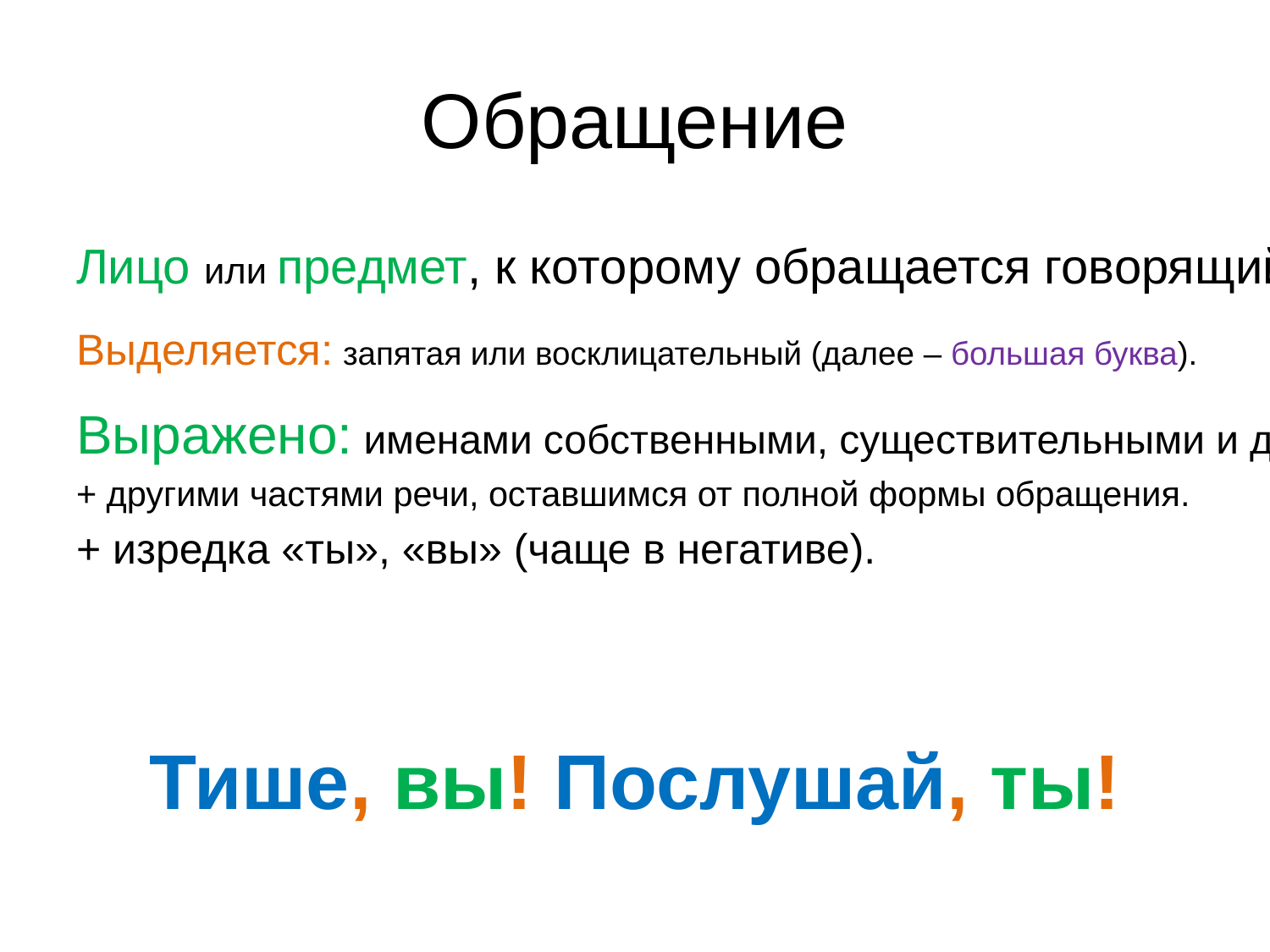

# Обращение
Лицо или предмет, к которому обращается говорящий.
Выделяется: запятая или восклицательный (далее – большая буква).
Выражено: именами собственными, существительными и др.
+ другими частями речи, оставшимся от полной формы обращения.
+ изредка «ты», «вы» (чаще в негативе).
Тише, вы! Послушай, ты!